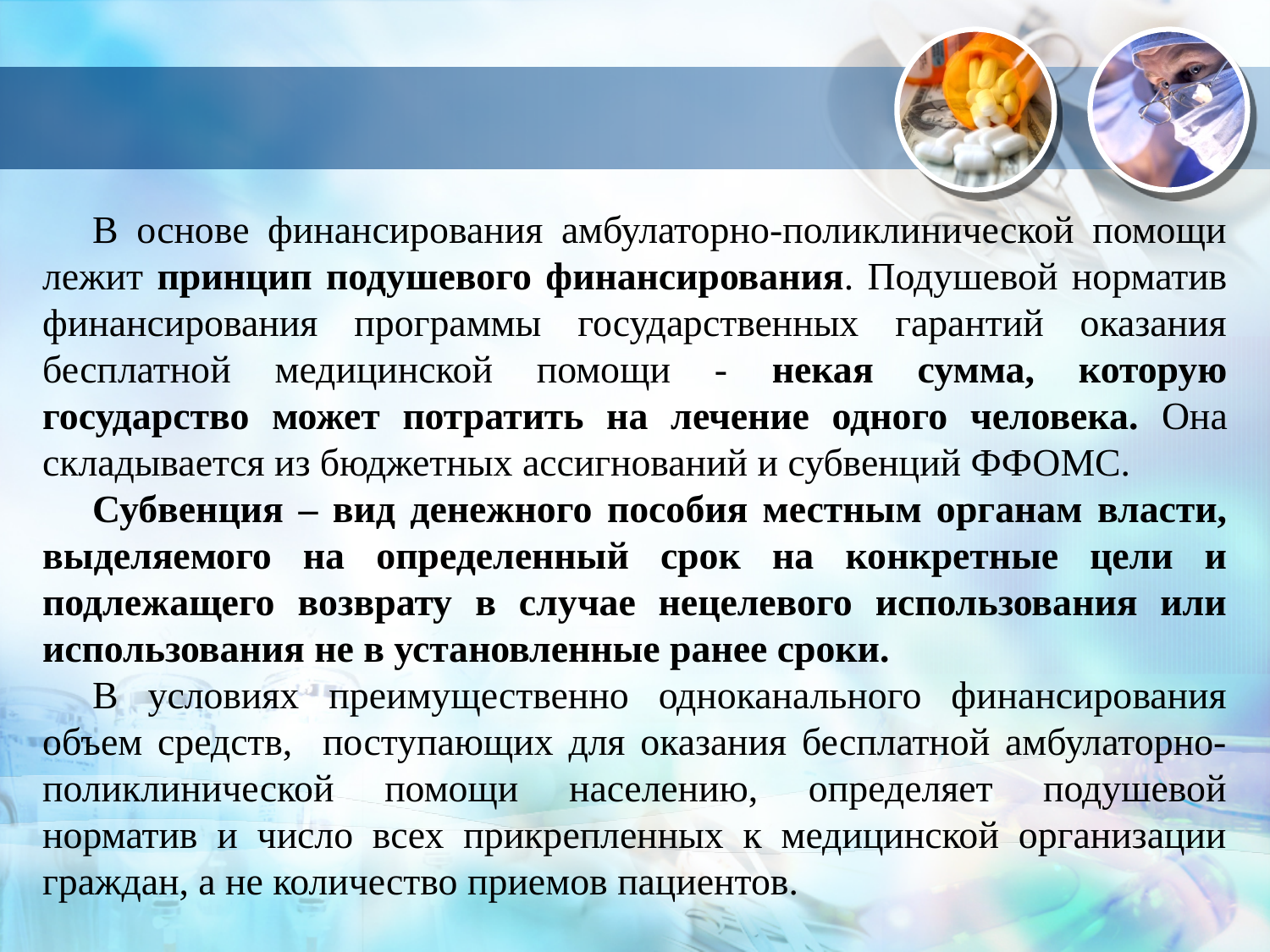

В основе финансирования амбулаторно-поликлинической помощи лежит принцип подушевого финансирования. Подушевой норматив финансирования программы государственных гарантий оказания бесплатной медицинской помощи - некая сумма, которую государство может потратить на лечение одного человека. Она складывается из бюджетных ассигнований и субвенций ФФОМС.
Субвенция – вид денежного пособия местным органам власти, выделяемого на определенный срок на конкретные цели и подлежащего возврату в случае нецелевого использования или использования не в установленные ранее сроки.
В условиях преимущественно одноканального финансирования объем средств,  поступающих для оказания бесплатной амбулаторно-поликлинической помощи населению, определяет подушевой норматив и число всех прикрепленных к медицинской организации граждан, а не количество приемов пациентов.